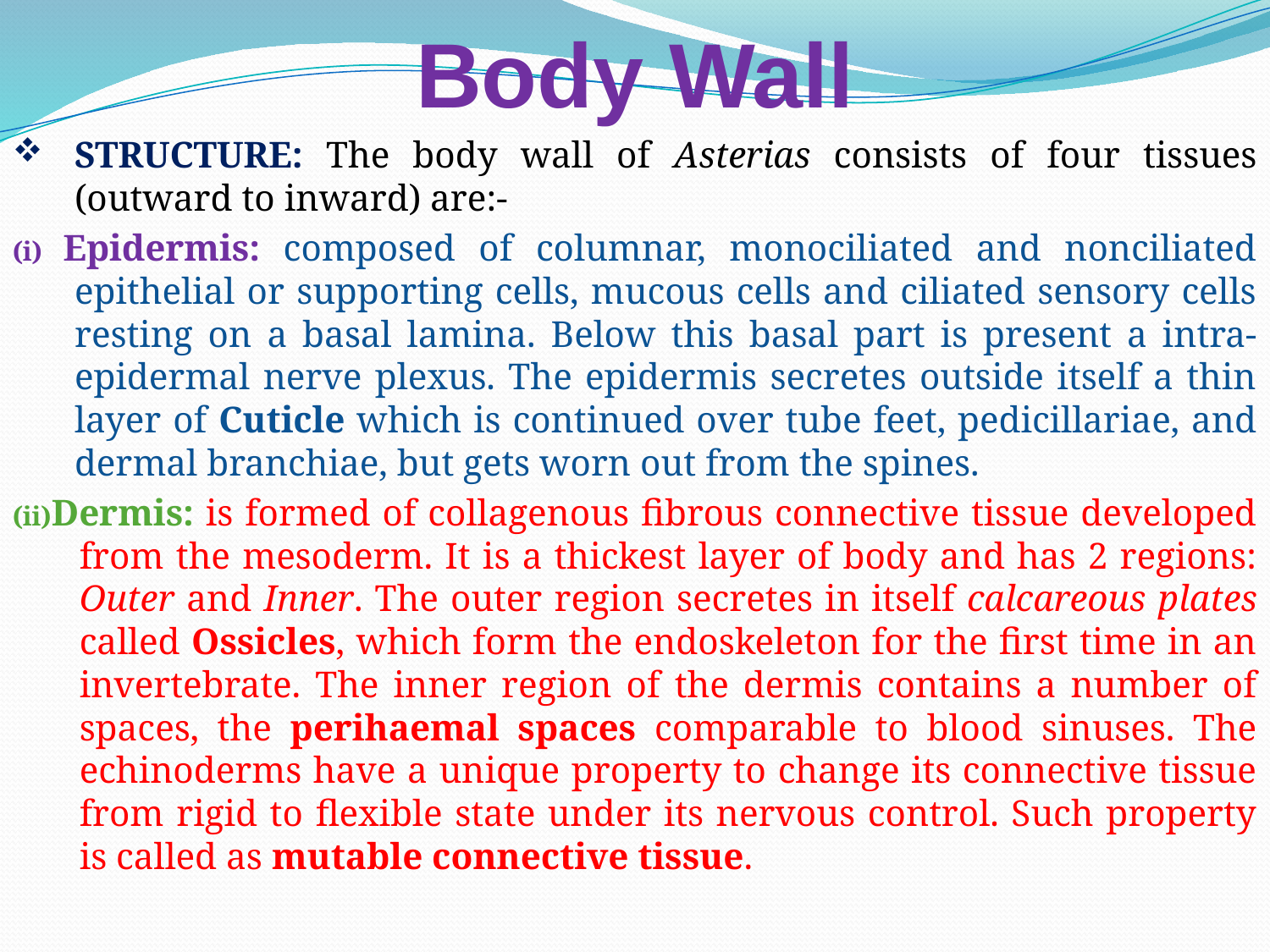

# Body Wall
STRUCTURE: The body wall of Asterias consists of four tissues (outward to inward) are:-
(i) Epidermis: composed of columnar, monociliated and nonciliated epithelial or supporting cells, mucous cells and ciliated sensory cells resting on a basal lamina. Below this basal part is present a intra-epidermal nerve plexus. The epidermis secretes outside itself a thin layer of Cuticle which is continued over tube feet, pedicillariae, and dermal branchiae, but gets worn out from the spines.
(ii)Dermis: is formed of collagenous fibrous connective tissue developed from the mesoderm. It is a thickest layer of body and has 2 regions: Outer and Inner. The outer region secretes in itself calcareous plates called Ossicles, which form the endoskeleton for the first time in an invertebrate. The inner region of the dermis contains a number of spaces, the perihaemal spaces comparable to blood sinuses. The echinoderms have a unique property to change its connective tissue from rigid to flexible state under its nervous control. Such property is called as mutable connective tissue.